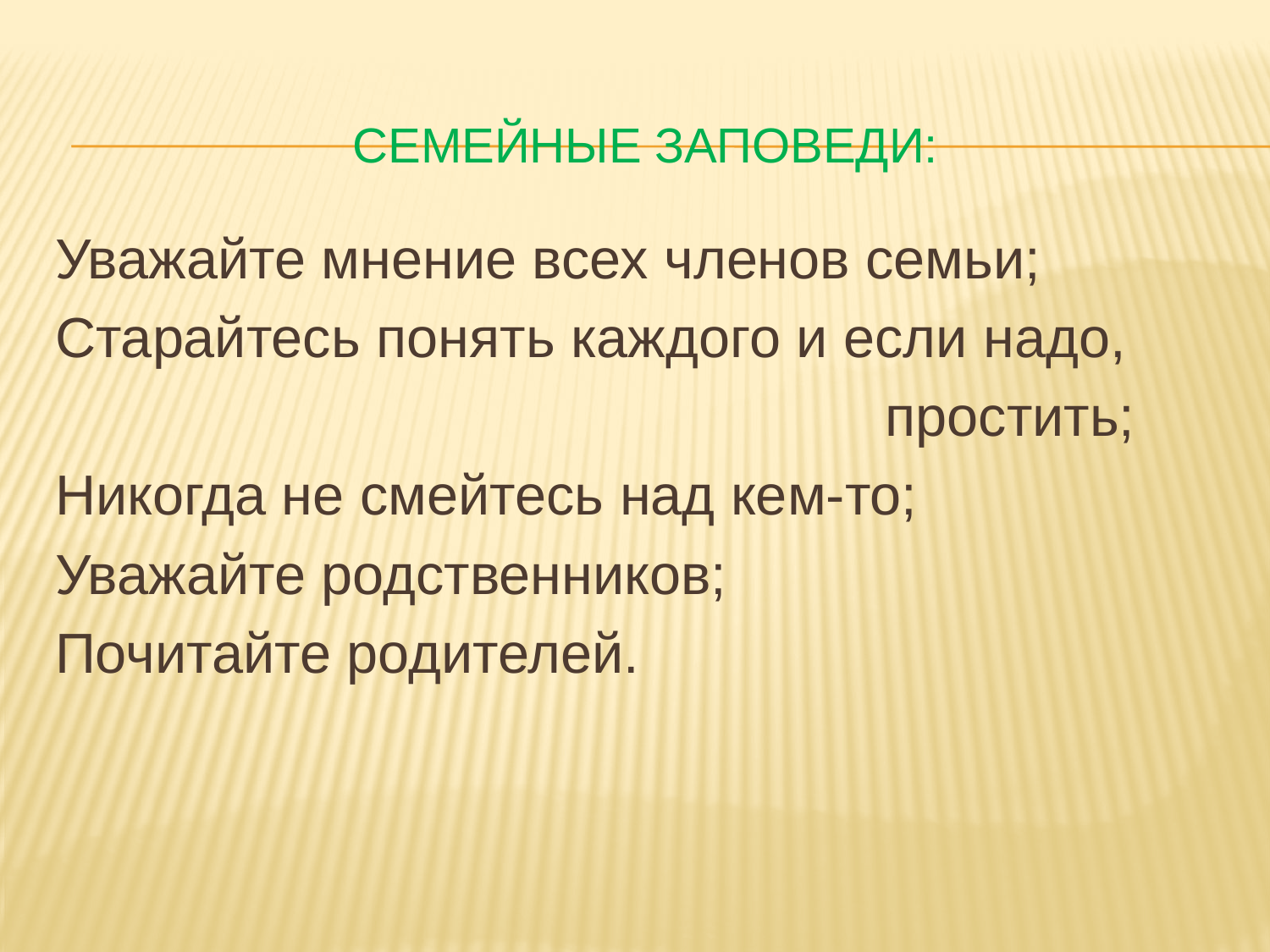

# семейные заповеди:
Уважайте мнение всех членов семьи;
Старайтесь понять каждого и если надо,
                                                     простить;
Никогда не смейтесь над кем-то;
Уважайте родственников;
Почитайте родителей.